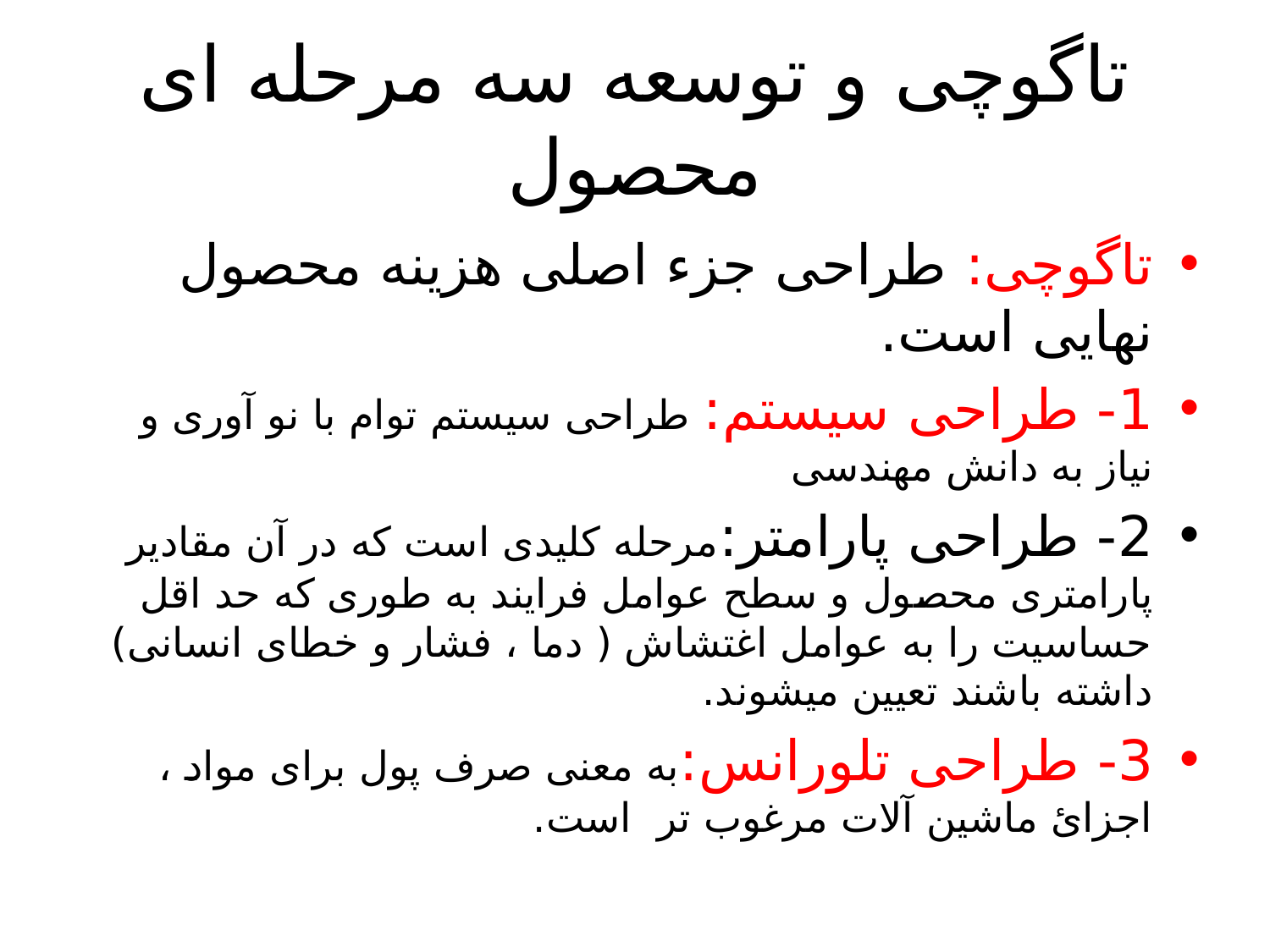

# تاگوچی و توسعه سه مرحله ای محصول
تاگوچی: طراحی جزء اصلی هزینه محصول   نهایی است.
1- طراحی سیستم: طراحی سیستم توام با نو آوری و نیاز به دانش مهندسی
2- طراحی پارامتر:مرحله کلیدی است که در آن مقادیر پارامتری محصول و سطح عوامل فرایند به طوری که حد اقل حساسیت را به عوامل اغتشاش ( دما ، فشار و خطای انسانی) داشته باشند تعیین میشوند.
3- طراحی تلورانس:به معنی صرف پول برای مواد ، اجزائ ماشین آلات مرغوب تر  است.